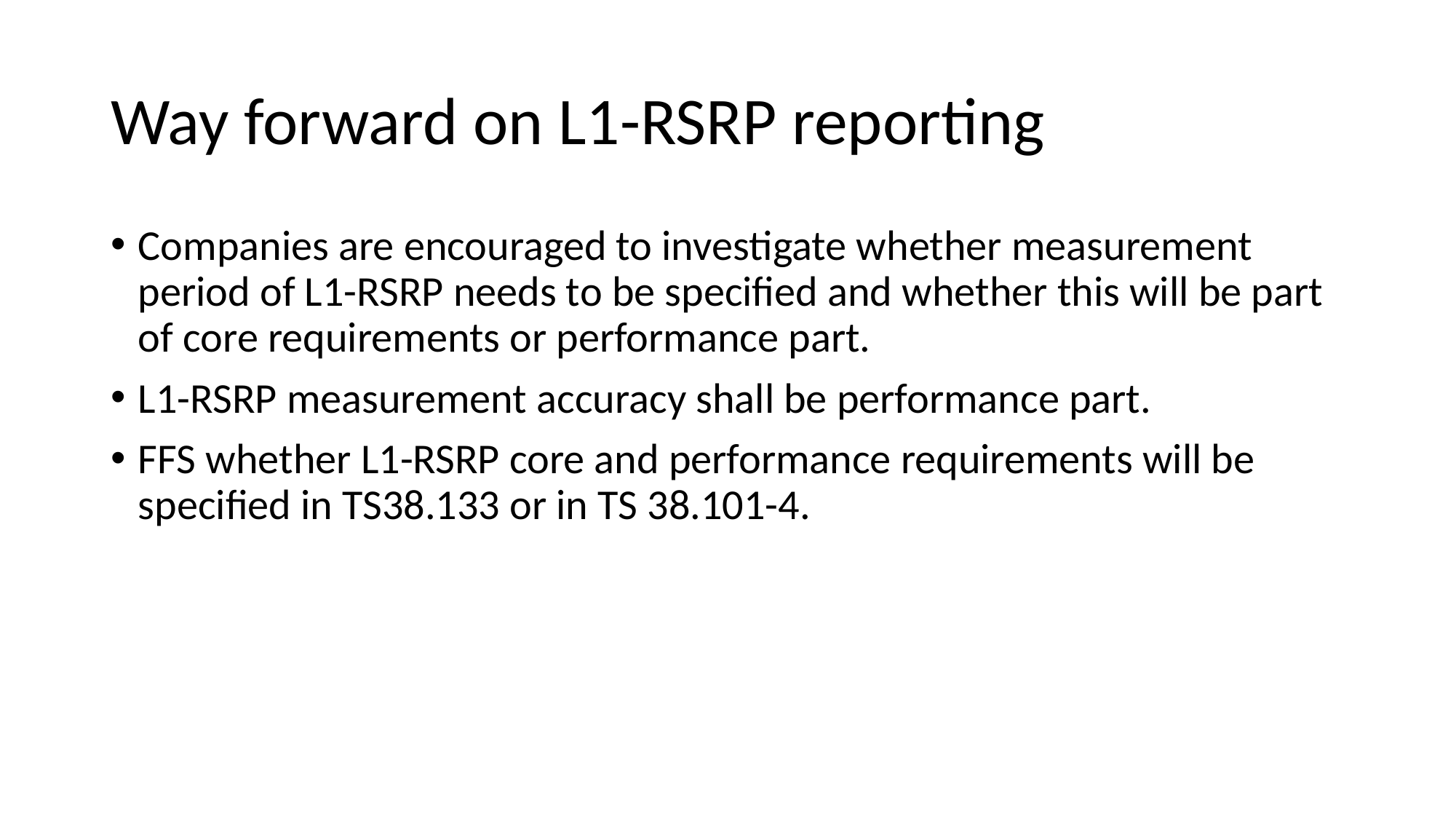

# Way forward on L1-RSRP reporting
Companies are encouraged to investigate whether measurement period of L1-RSRP needs to be specified and whether this will be part of core requirements or performance part.
L1-RSRP measurement accuracy shall be performance part.
FFS whether L1-RSRP core and performance requirements will be specified in TS38.133 or in TS 38.101-4.